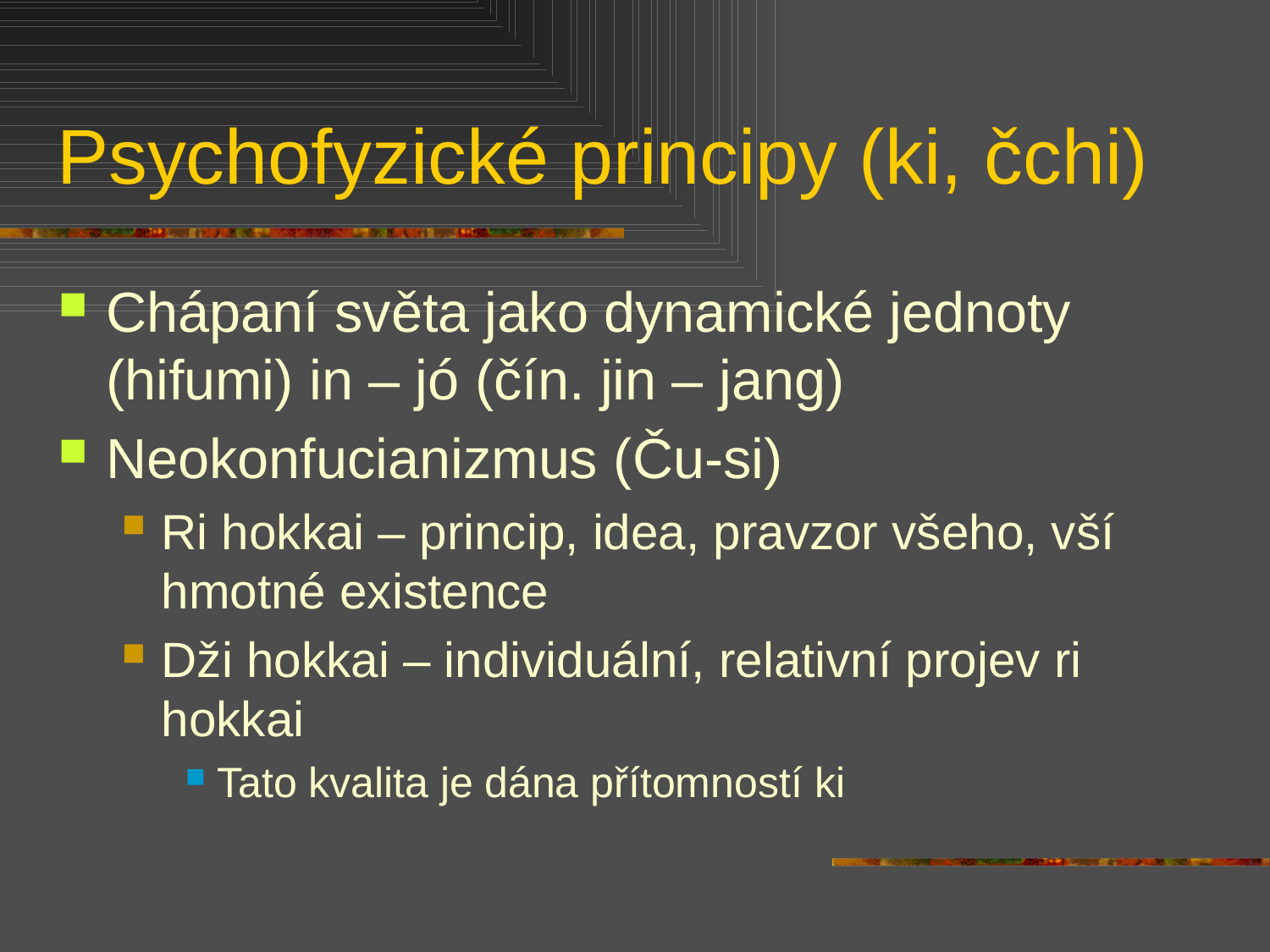

# Psychofyzické principy (ki, čchi)
Chápaní světa jako dynamické jednoty (hifumi) in – jó (čín. jin – jang)
Neokonfucianizmus (Ču-si)
Ri hokkai – princip, idea, pravzor všeho, vší hmotné existence
Dži hokkai – individuální, relativní projev ri hokkai
Tato kvalita je dána přítomností ki